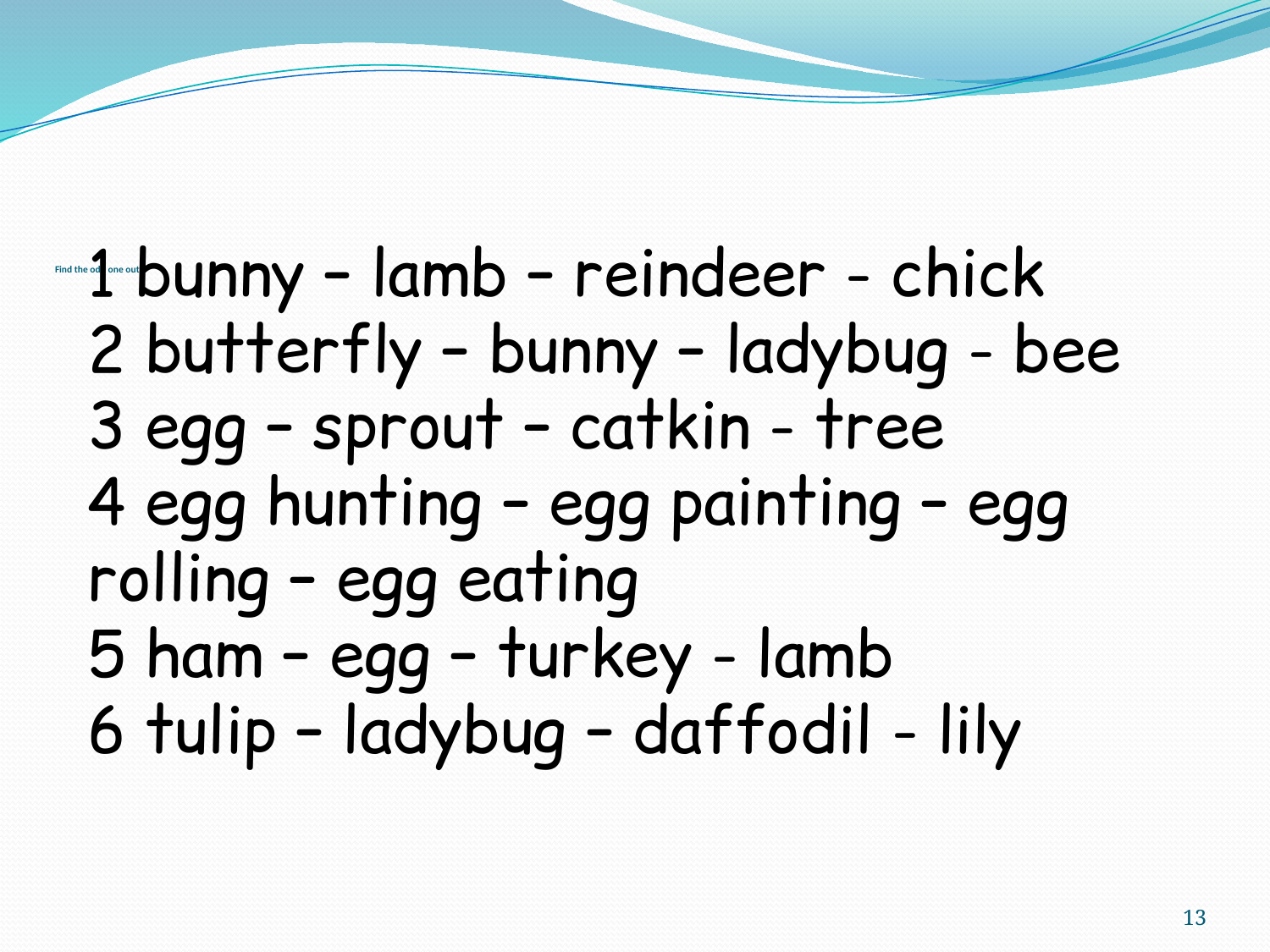

# Find the odd one out.
1 bunny – lamb – reindeer - chick
2 butterfly – bunny – ladybug - bee
3 egg – sprout – catkin - tree
4 egg hunting – egg painting – egg rolling – egg eating
5 ham – egg – turkey - lamb
6 tulip – ladybug – daffodil - lily
13